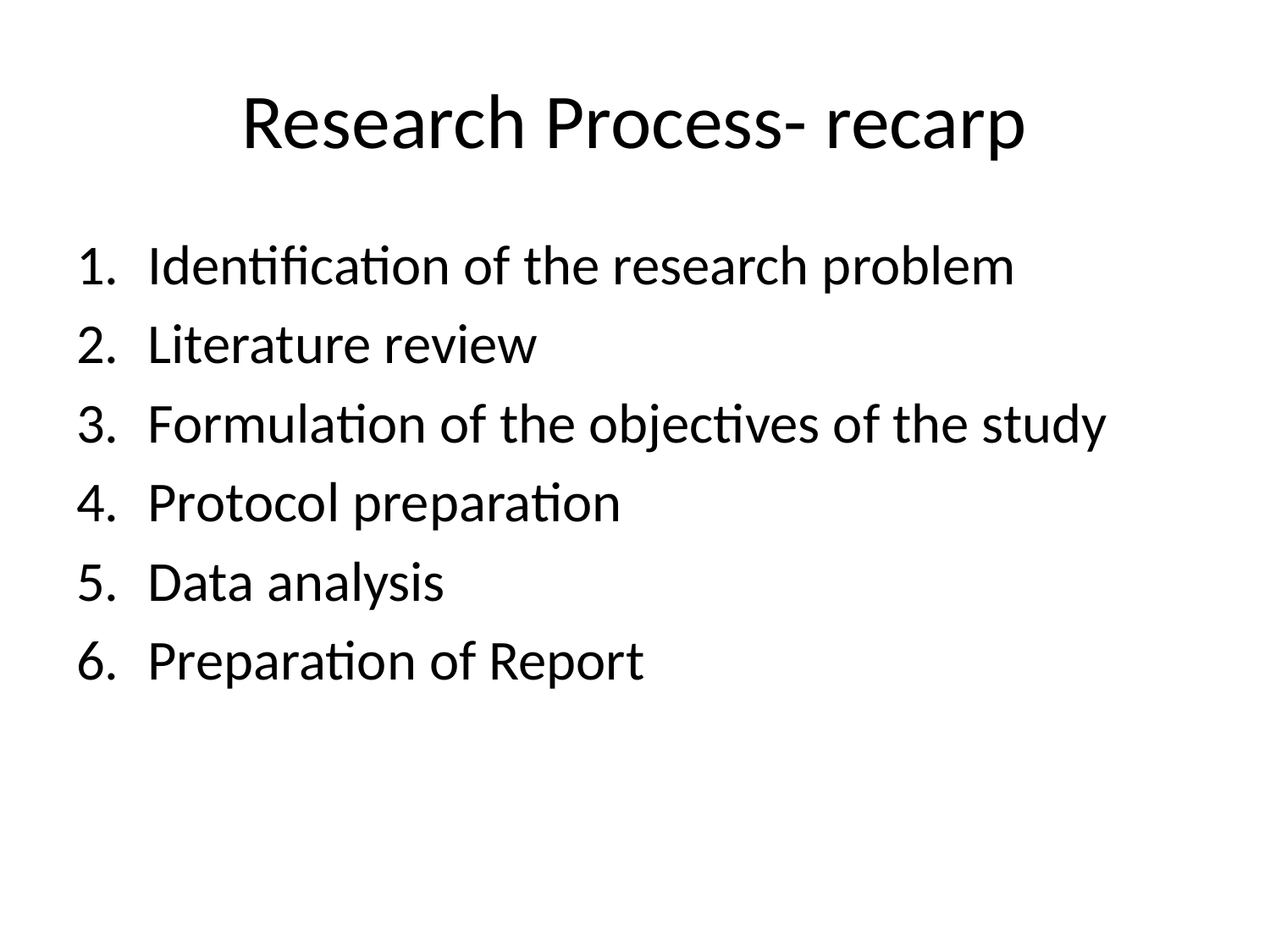

# Research Process- recarp
Identification of the research problem
Literature review
Formulation of the objectives of the study
Protocol preparation
Data analysis
Preparation of Report